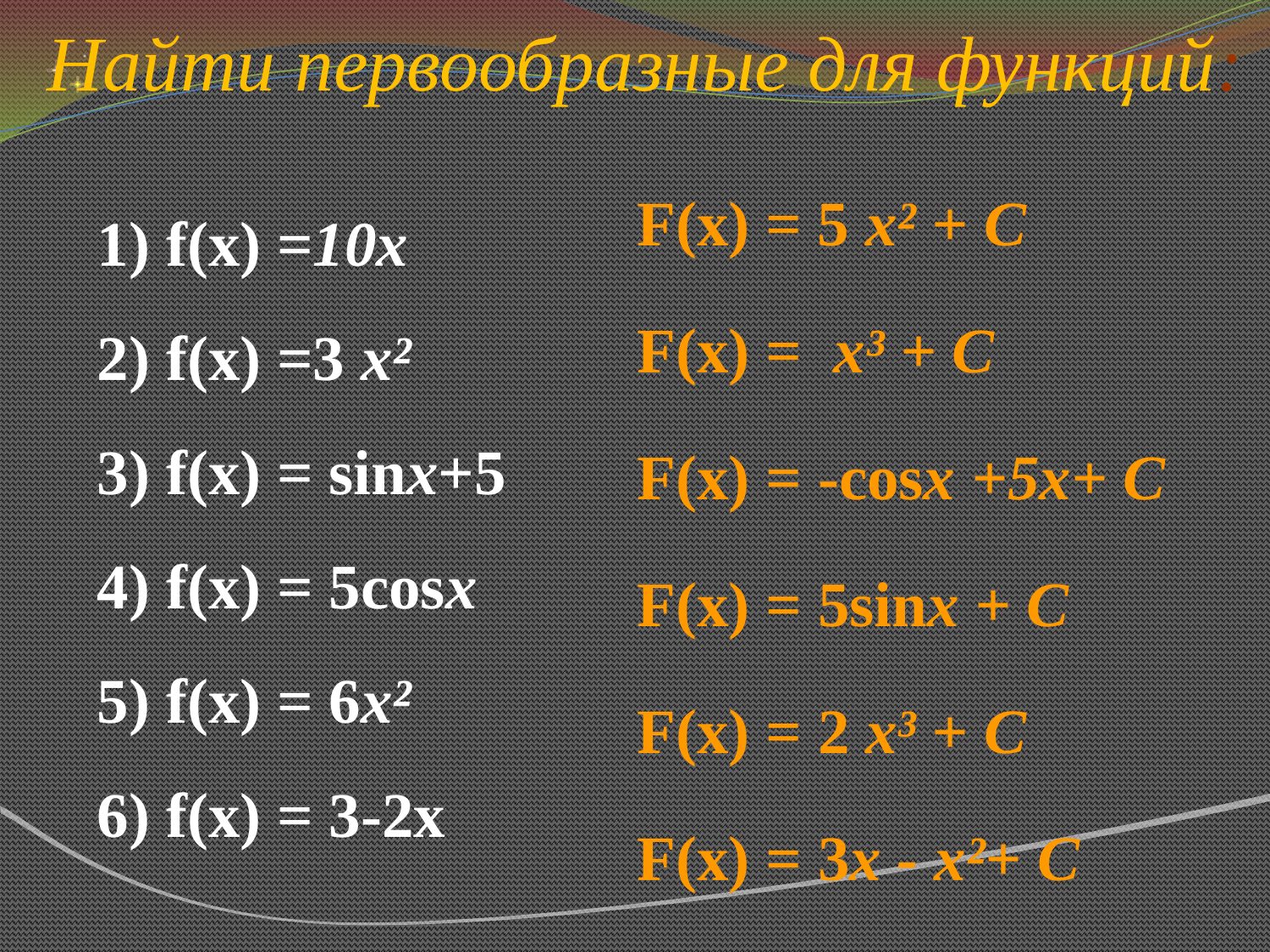

# Найти первообразные для функций:
F(x) = 5 х² + C
F(x) =  х³ + C
F(x) = -cosх +5х+ C
F(x) = 5sinx + C
F(x) = 2 х³ + C
F(x) = 3x - х²+ C
1) f(x) =10х
2) f(x) =3 х²
3) f(x) = sinх+5
4) f(x) = 5cosx
5) f(x) = 6х²
6) f(x) = 3-2х